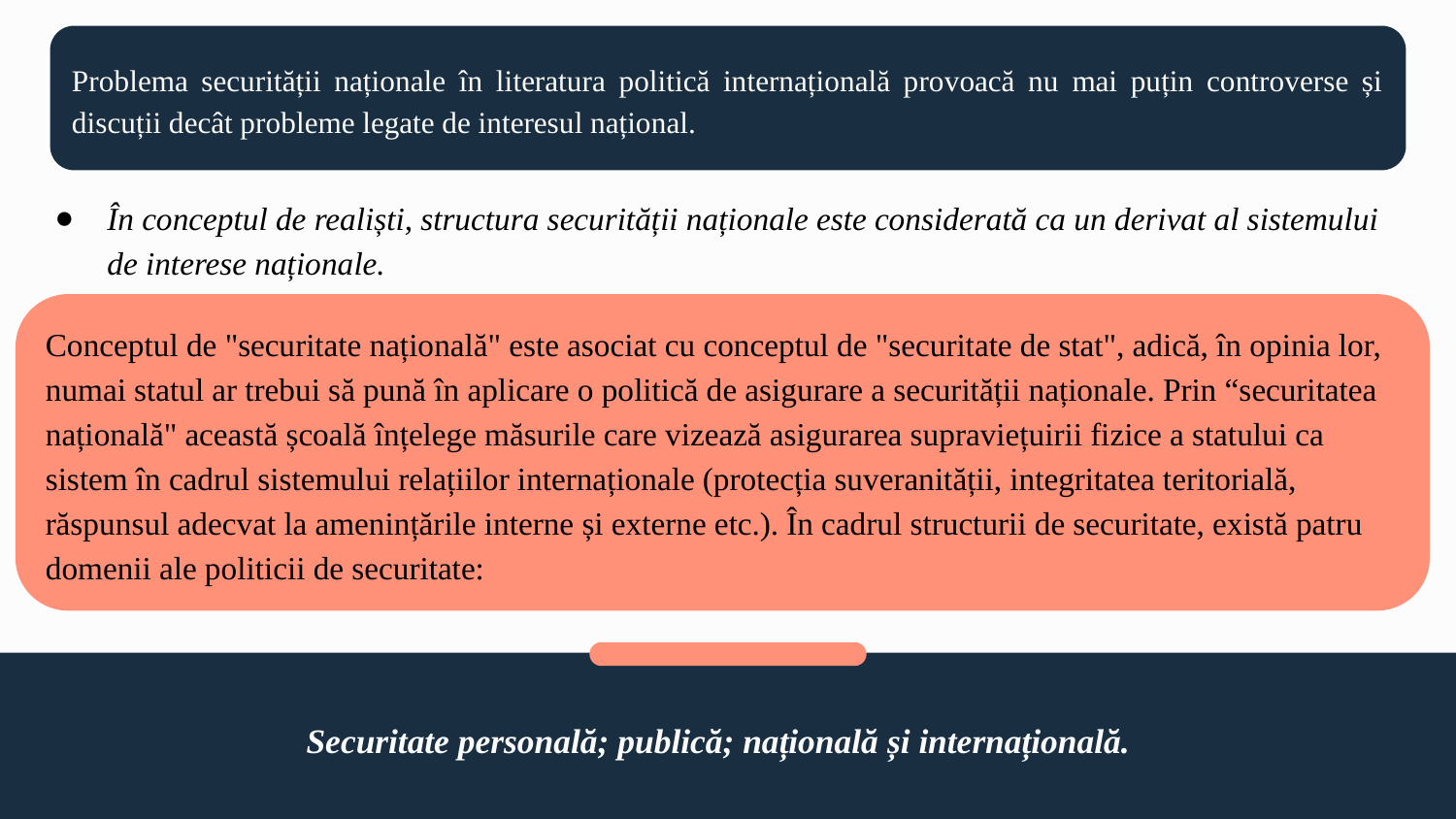

Problema securității naționale în literatura politică internațională provoacă nu mai puțin controverse și discuții decât probleme legate de interesul național.
În conceptul de realiști, structura securității naționale este considerată ca un derivat al sistemului de interese naționale.
Conceptul de "securitate națională" este asociat cu conceptul de "securitate de stat", adică, în opinia lor, numai statul ar trebui să pună în aplicare o politică de asigurare a securității naționale. Prin “securitatea națională" această școală înțelege măsurile care vizează asigurarea supraviețuirii fizice a statului ca sistem în cadrul sistemului relațiilor internaționale (protecția suveranității, integritatea teritorială, răspunsul adecvat la amenințările interne și externe etc.). În cadrul structurii de securitate, există patru domenii ale politicii de securitate:
Securitate personală; publică; națională și internațională.